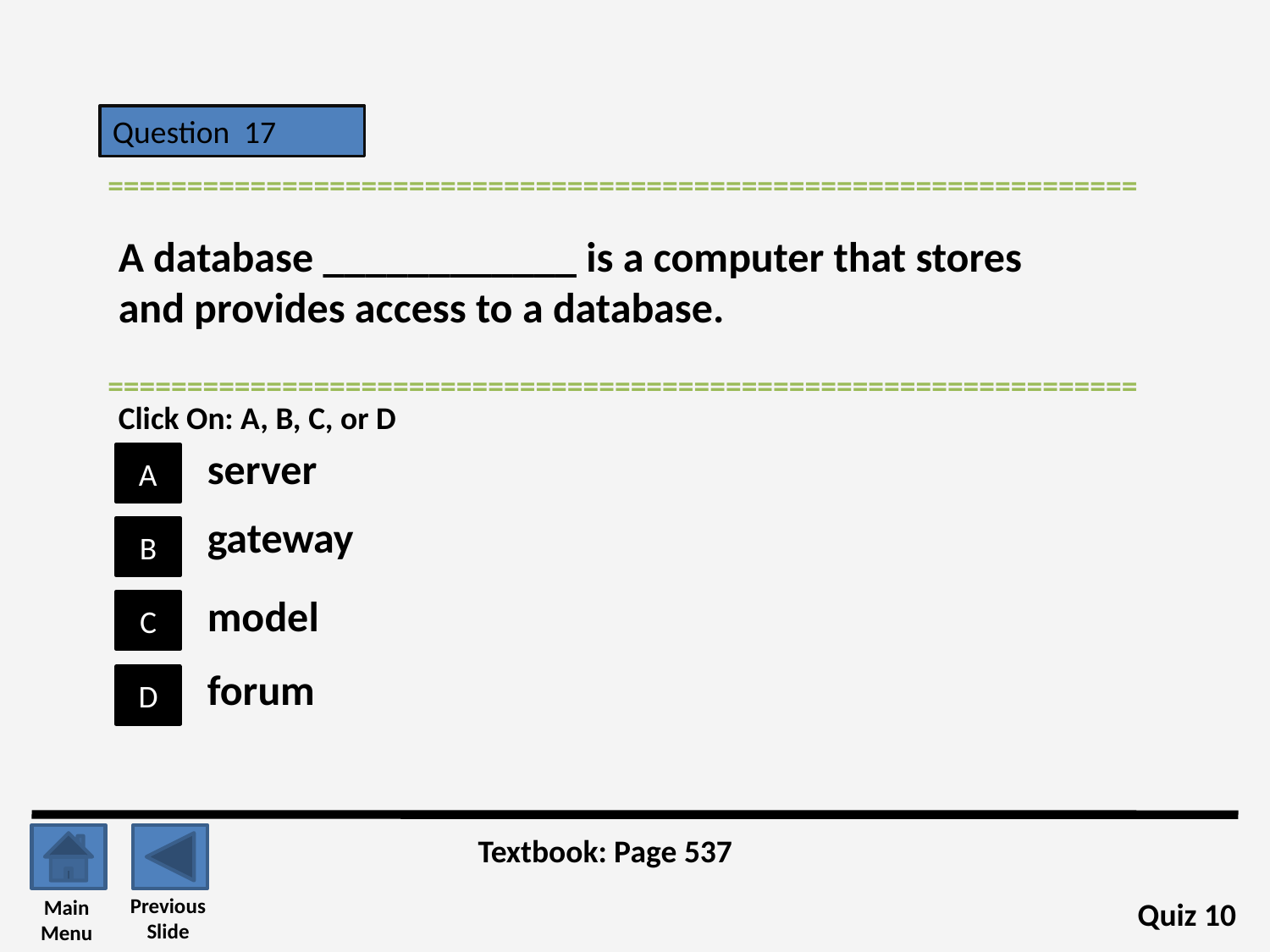

Question  17
=================================================================
A database ____________ is a computer that stores and provides access to a database.
=================================================================
Click On: A, B, C, or D
server
A
gateway
B
model
C
forum
D

Textbook: Page 537
Previous
Slide
Main
Menu
Quiz 10